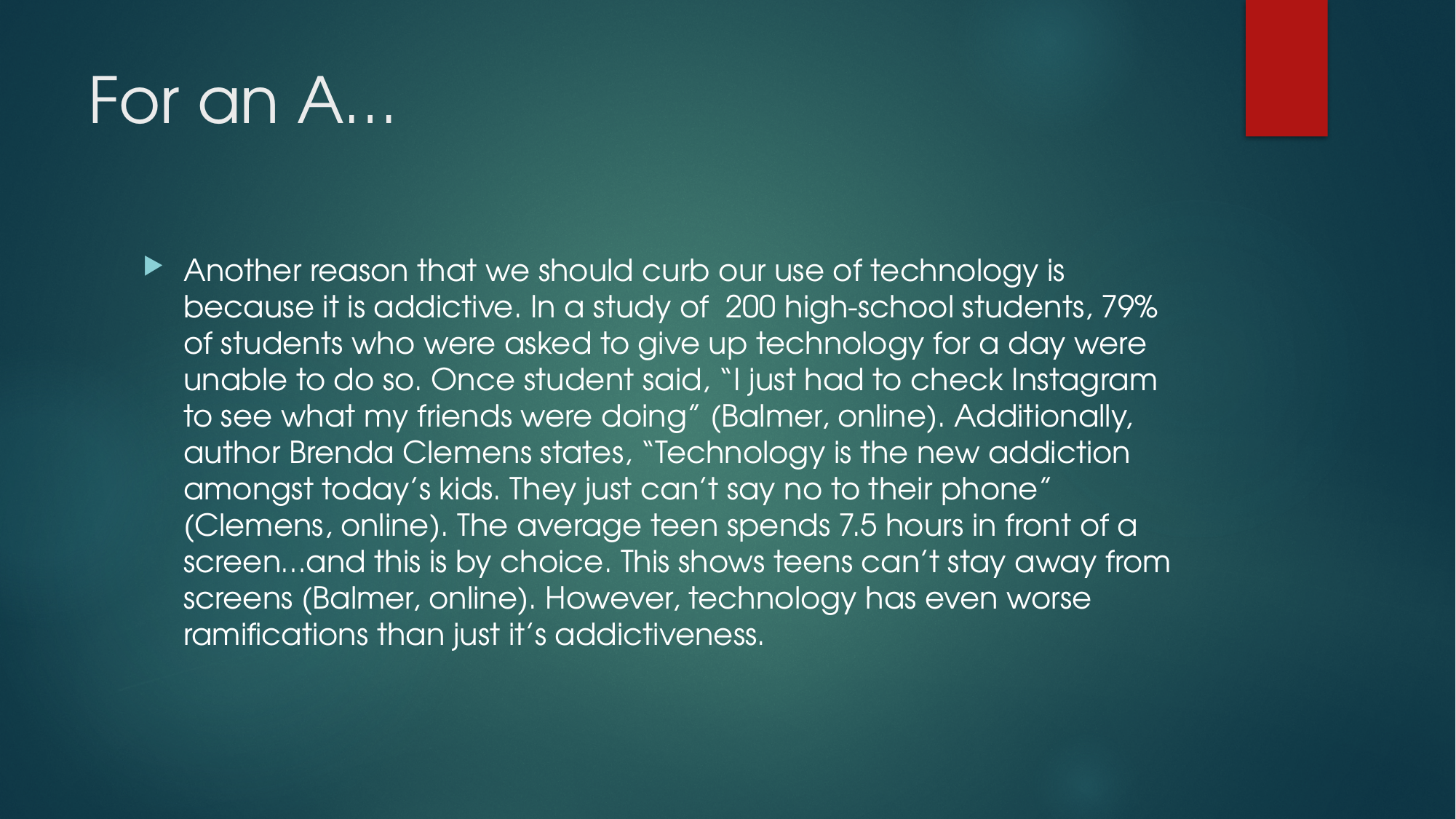

# For an A…
Another reason that we should curb our use of technology is because it is addictive. In a study of  200 high-school students, 79% of students who were asked to give up technology for a day were unable to do so. Once student said, “I just had to check Instagram to see what my friends were doing” (Balmer, online). Additionally, author Brenda Clemens states, “Technology is the new addiction amongst today’s kids. They just can’t say no to their phone” (Clemens, online). The average teen spends 7.5 hours in front of a screen…and this is by choice. This shows teens can’t stay away from screens (Balmer, online). However, technology has even worse ramifications than just it’s addictiveness.